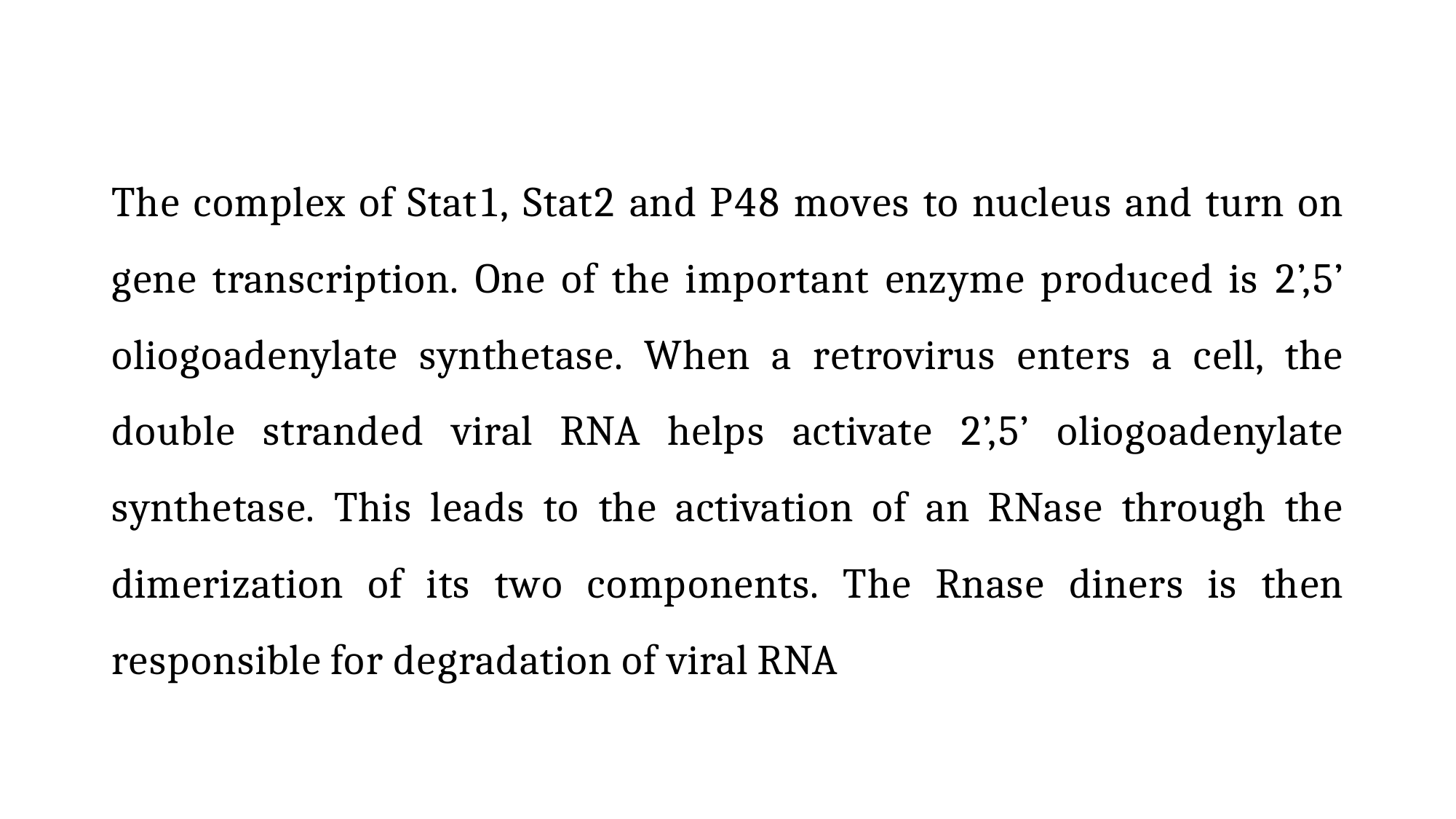

The complex of Stat1, Stat2 and P48 moves to nucleus and turn on gene transcription. One of the important enzyme produced is 2’,5’ oliogoadenylate synthetase. When a retrovirus enters a cell, the double stranded viral RNA helps activate 2’,5’ oliogoadenylate synthetase. This leads to the activation of an RNase through the dimerization of its two components. The Rnase diners is then responsible for degradation of viral RNA